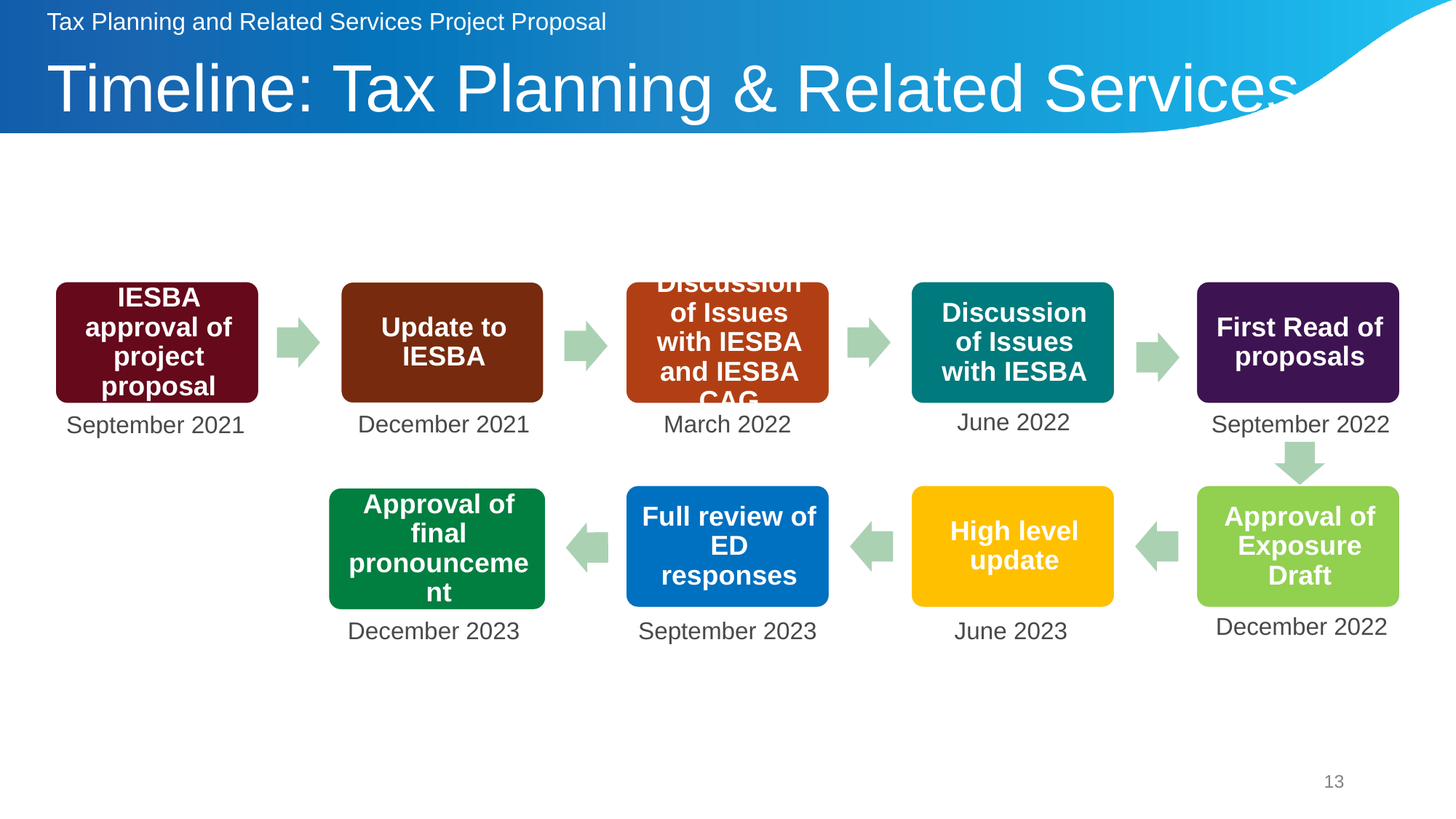

Tax Planning and Related Services Project Proposal

# Timeline: Tax Planning & Related Services
IESBA approval of project proposal

Update to IESBA

Discussion of Issues with IESBA and IESBA CAG

Discussion of Issues with IESBA

First Read of proposals

Approval of Exposure Draft

High level update

Full review of ED responses

Approval of final pronouncement

June 2022
September 2022
December 2021
March 2022
September 2021
December 2022
December 2023
September 2023
June 2023
13